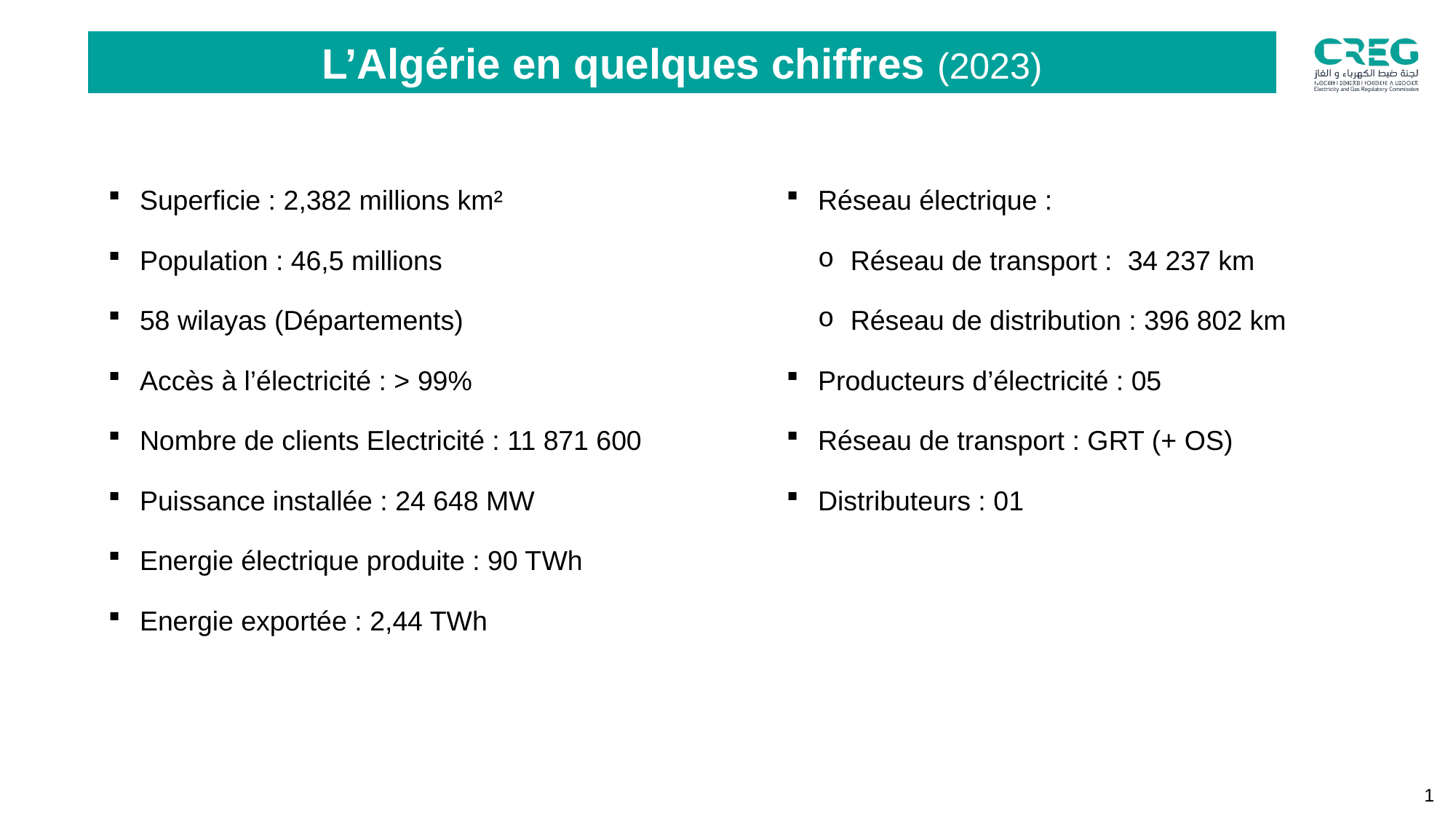

L’Algérie en quelques chiffres (2023)
Superficie : 2,382 millions km²
Population : 46,5 millions
58 wilayas (Départements)
Accès à l’électricité : > 99%
Nombre de clients Electricité : 11 871 600
Puissance installée : 24 648 MW
Energie électrique produite : 90 TWh
Energie exportée : 2,44 TWh
Réseau électrique :
Réseau de transport :  34 237 km
Réseau de distribution : 396 802 km
Producteurs d’électricité : 05
Réseau de transport : GRT (+ OS)
Distributeurs : 01
1